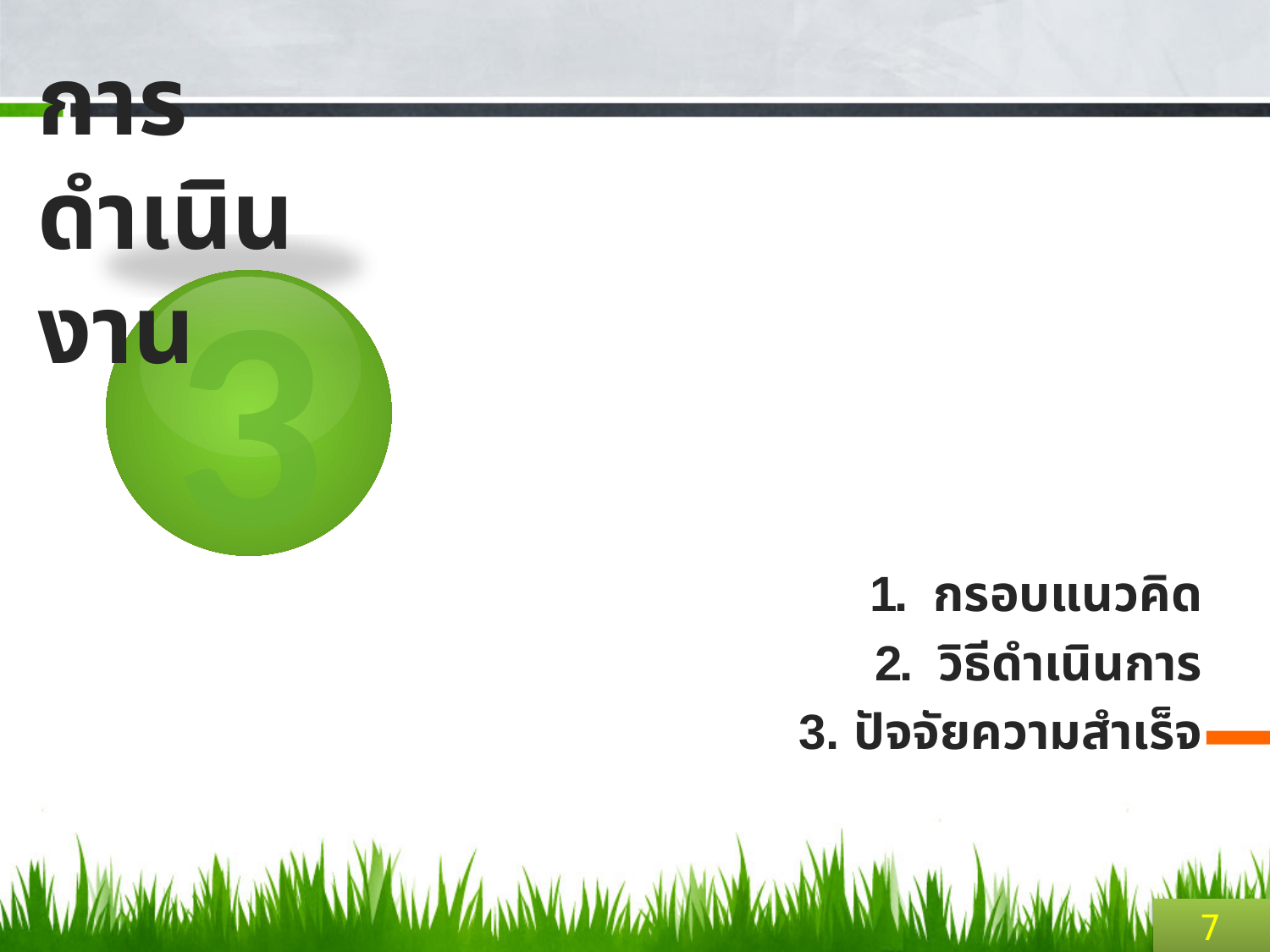

# การดำเนินงาน
3

กรอบแนวคิด
วิธีดำเนินการ
3. ปัจจัยความสำเร็จ
7